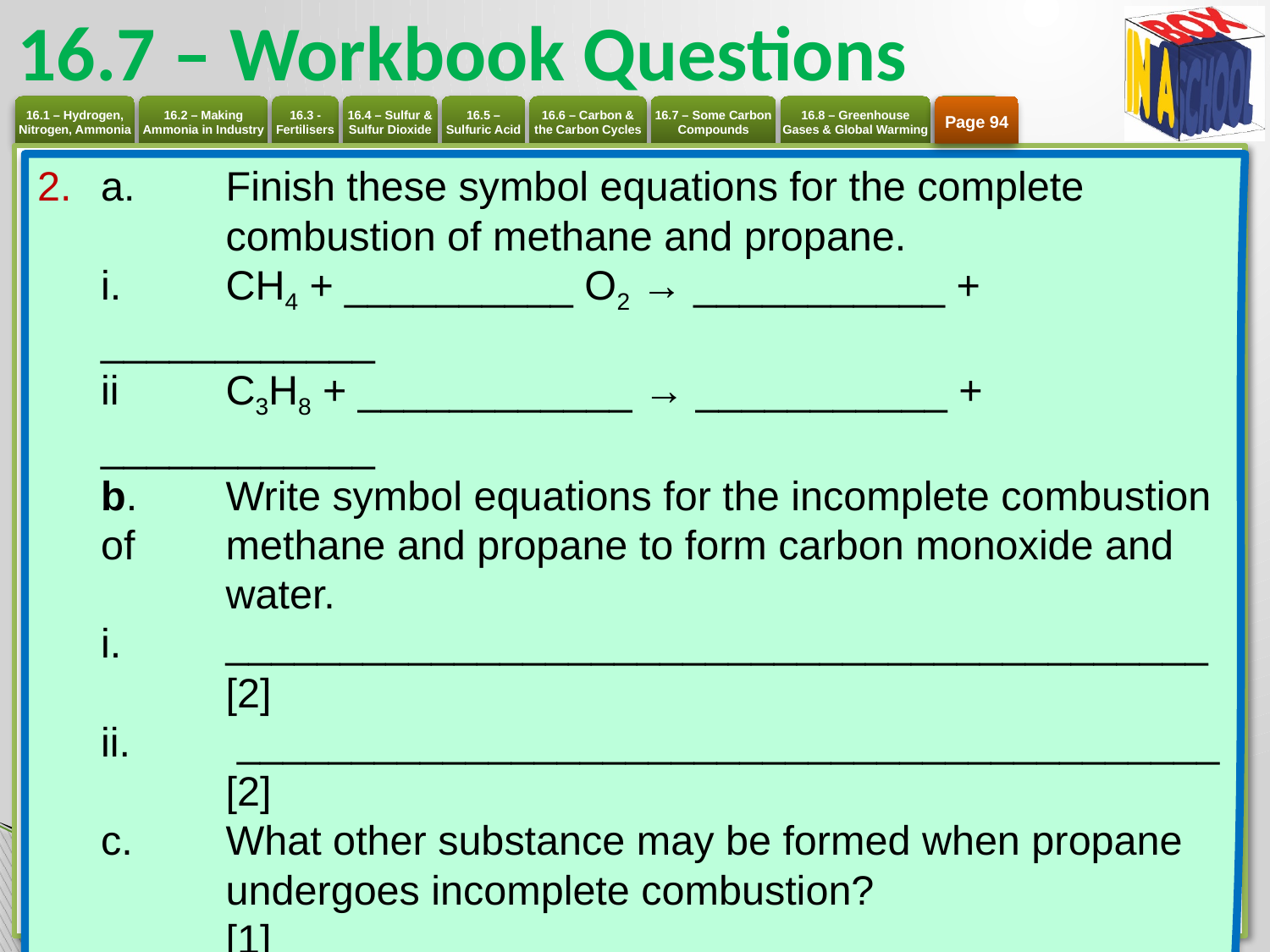

# 16.7 – Workbook Questions
Page 94
a. 	Finish these symbol equations for the complete 	combustion of methane and propane.
i. 	CH4 + __________ O2 → ___________ + ____________
ii 	C3H8 + ____________ → ___________ + ____________
b. 	Write symbol equations for the incomplete combustion of 	methane and propane to form carbon monoxide and 	water.
i.	___________________________________________	[2]
ii.	 ___________________________________________	[2]
c. 	What other substance may be formed when propane 	undergoes incomplete combustion?	[1]
When citric acid reacts with sodium hydrogencarbonate, the temperature falls and a citrate is formed.
i. 	Write a word equation for this reaction.                         [1]
ii. 	What type of energy change is occurring?                  [1]